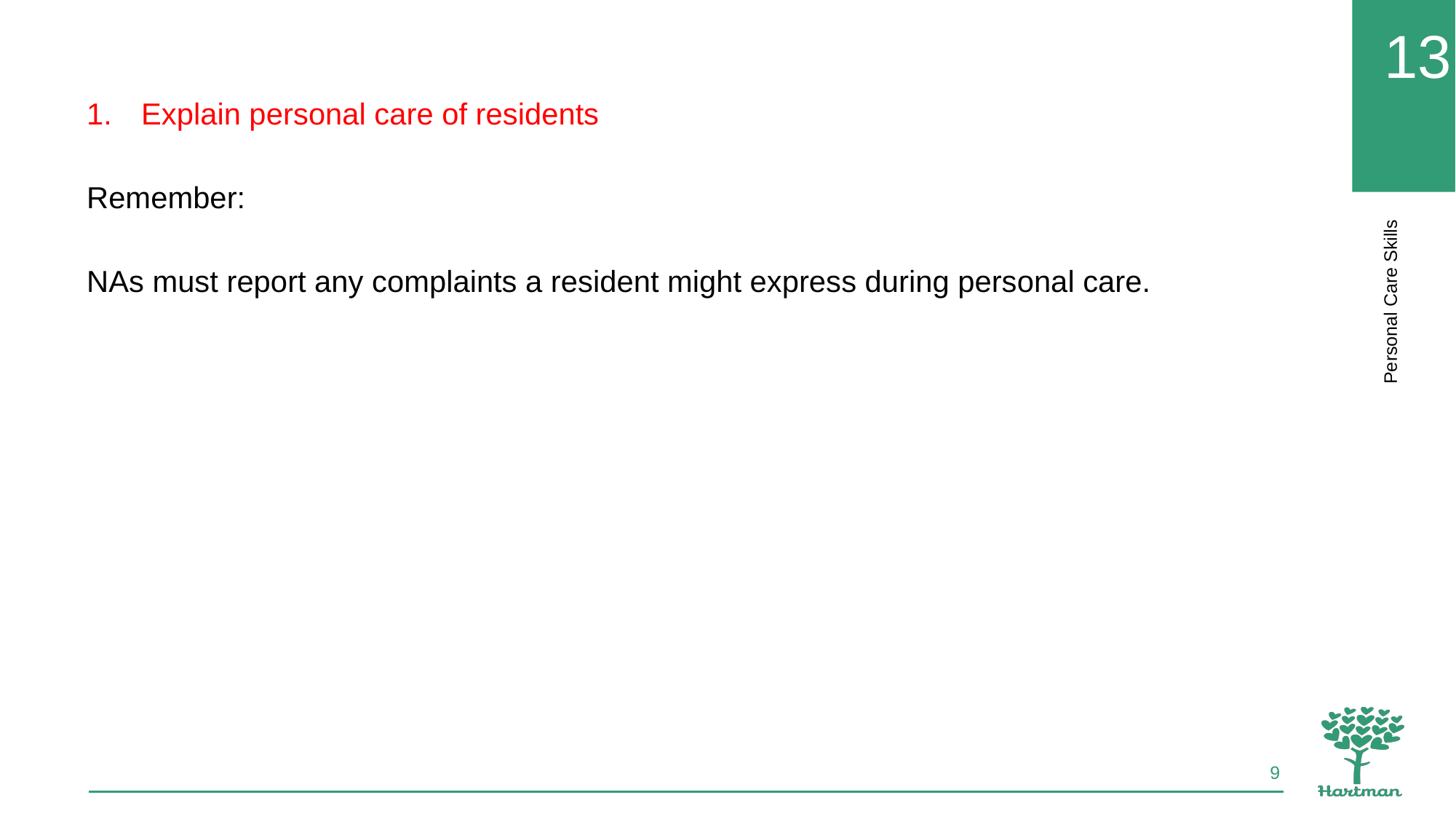

Explain personal care of residents

Remember:

NAs must report any complaints a resident might express during personal care.

9